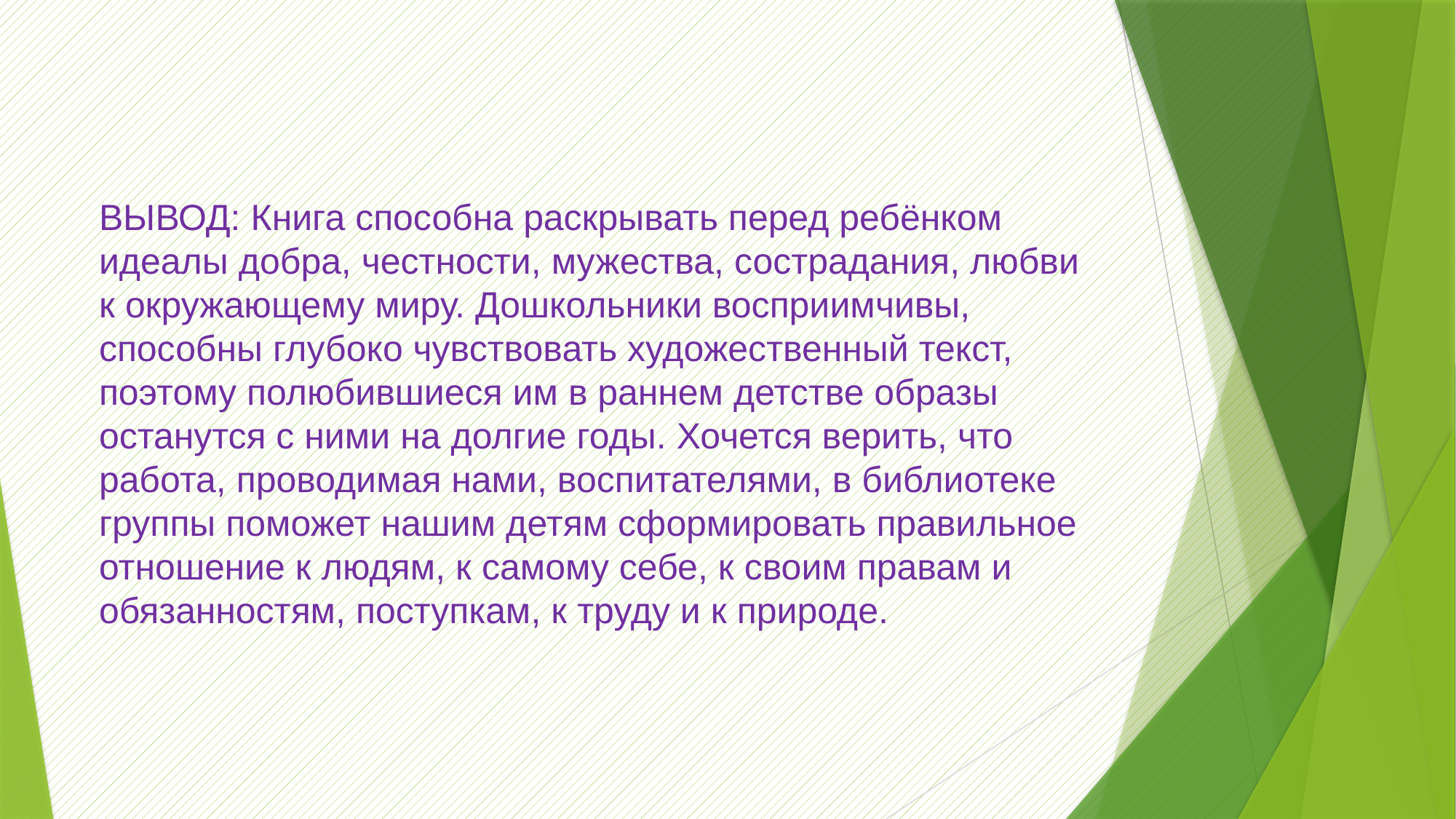

ВЫВОД: Книга способна раскрывать перед ребёнком идеалы добра, честности, мужества, сострадания, любви к окружающему миру. Дошкольники восприимчивы, способны глубоко чувствовать художественный текст, поэтому полюбившиеся им в раннем детстве образы останутся с ними на долгие годы. Хочется верить, что работа, проводимая нами, воспитателями, в библиотеке группы поможет нашим детям сформировать правильное отношение к людям, к самому себе, к своим правам и обязанностям, поступкам, к труду и к природе.